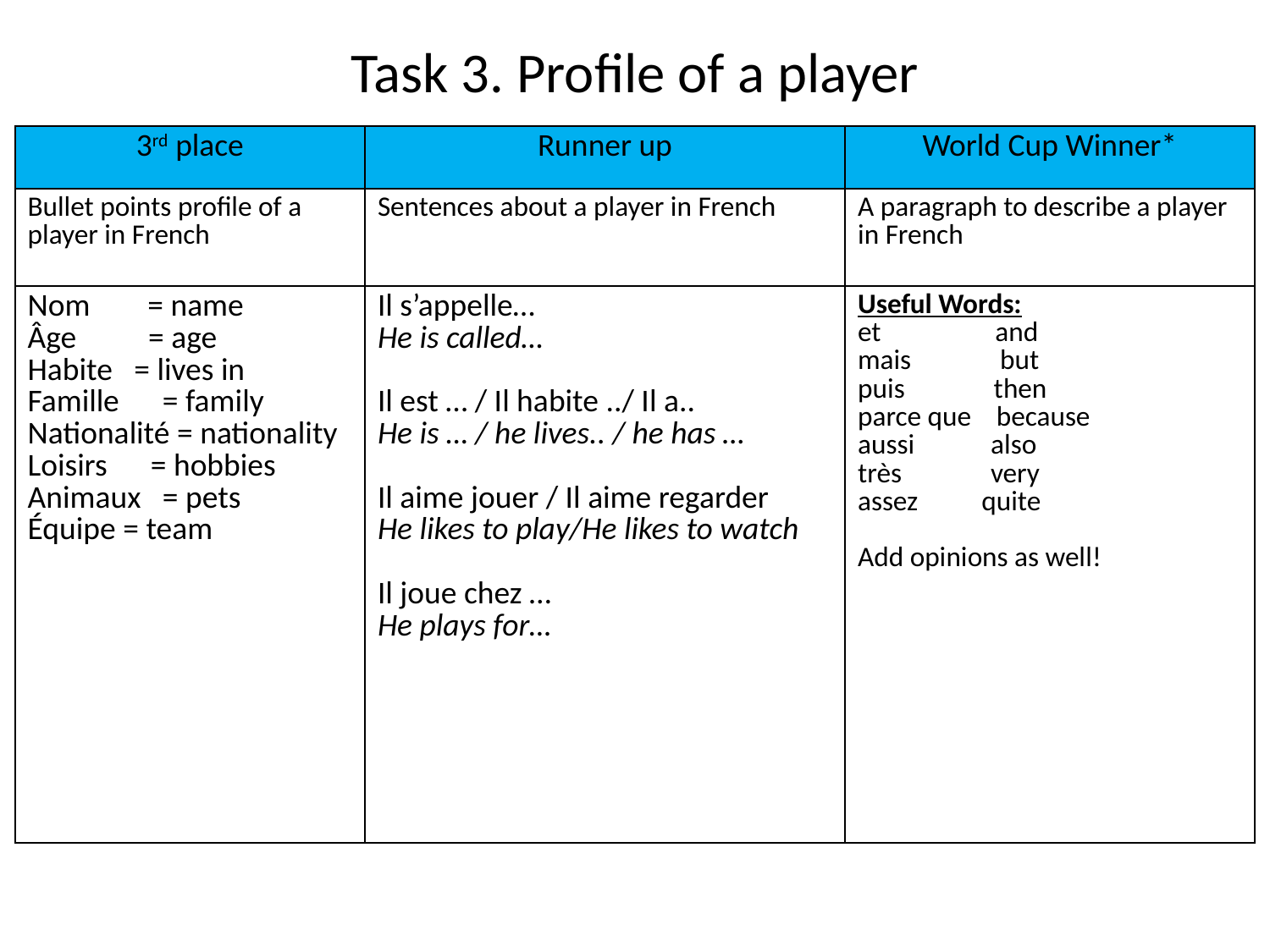

# Task 3. Profile of a player
| 3rd place | Runner up | World Cup Winner\* |
| --- | --- | --- |
| Bullet points profile of a player in French | Sentences about a player in French | A paragraph to describe a player in French |
| Nom = name Âge = age Habite = lives in Famille = family Nationalité = nationality Loisirs = hobbies Animaux = pets Équipe = team | Il s’appelle… He is called… Il est … / Il habite ../ Il a.. He is … / he lives.. / he has … Il aime jouer / Il aime regarder He likes to play/He likes to watch Il joue chez … He plays for… | Useful Words: et and mais but puis then parce que because aussi also très very assez quite Add opinions as well! |